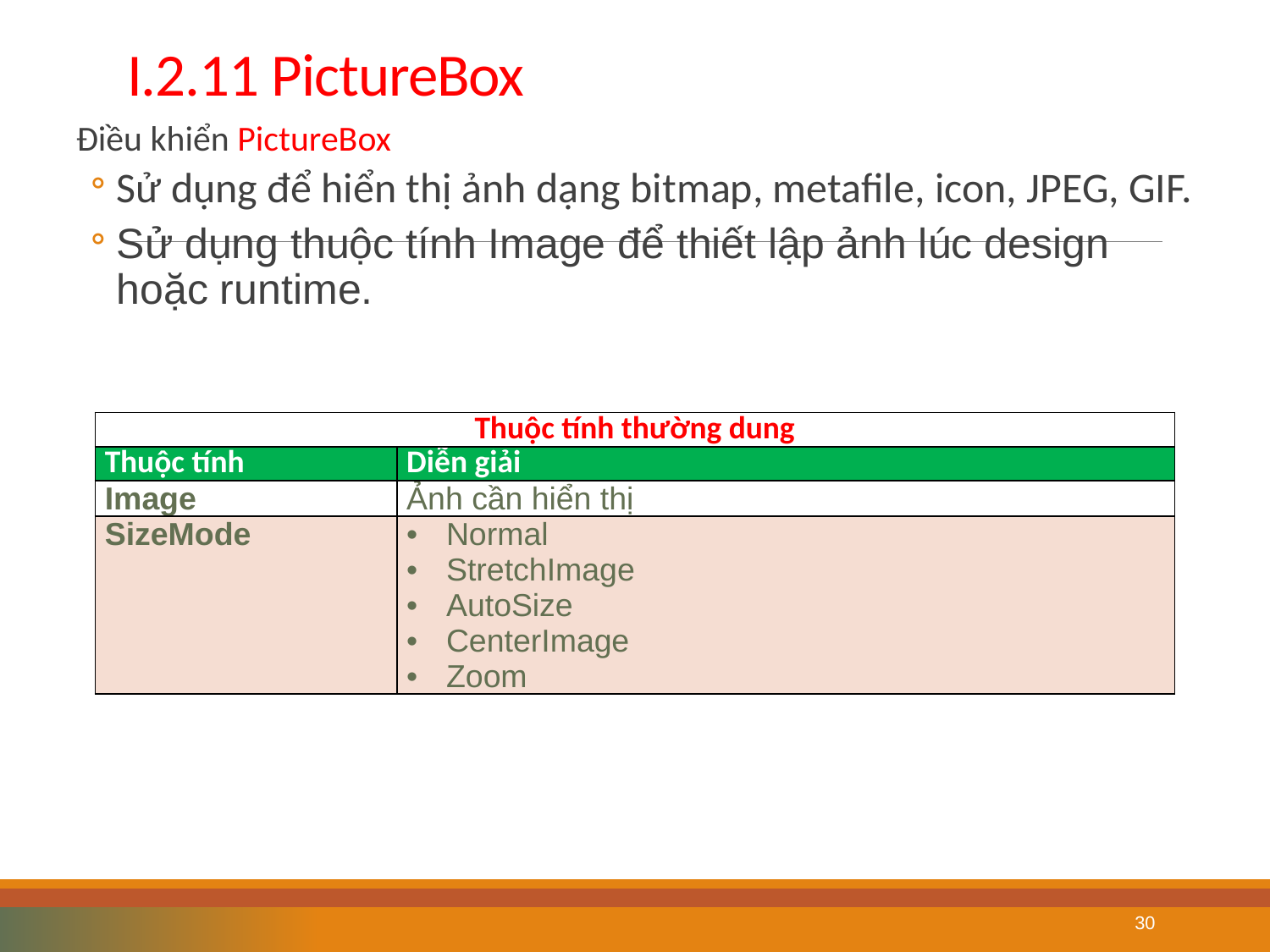

# I.2.11 PictureBox
Điều khiển PictureBox
Sử dụng để hiển thị ảnh dạng bitmap, metafile, icon, JPEG, GIF.
Sử dụng thuộc tính Image để thiết lập ảnh lúc design hoặc runtime.
| Thuộc tính thường dung |  |
| --- | --- |
| Thuộc tính | Diễn giải |
| Image | Ảnh cần hiển thị |
| SizeMode | Normal StretchImage AutoSize CenterImage Zoom |
30